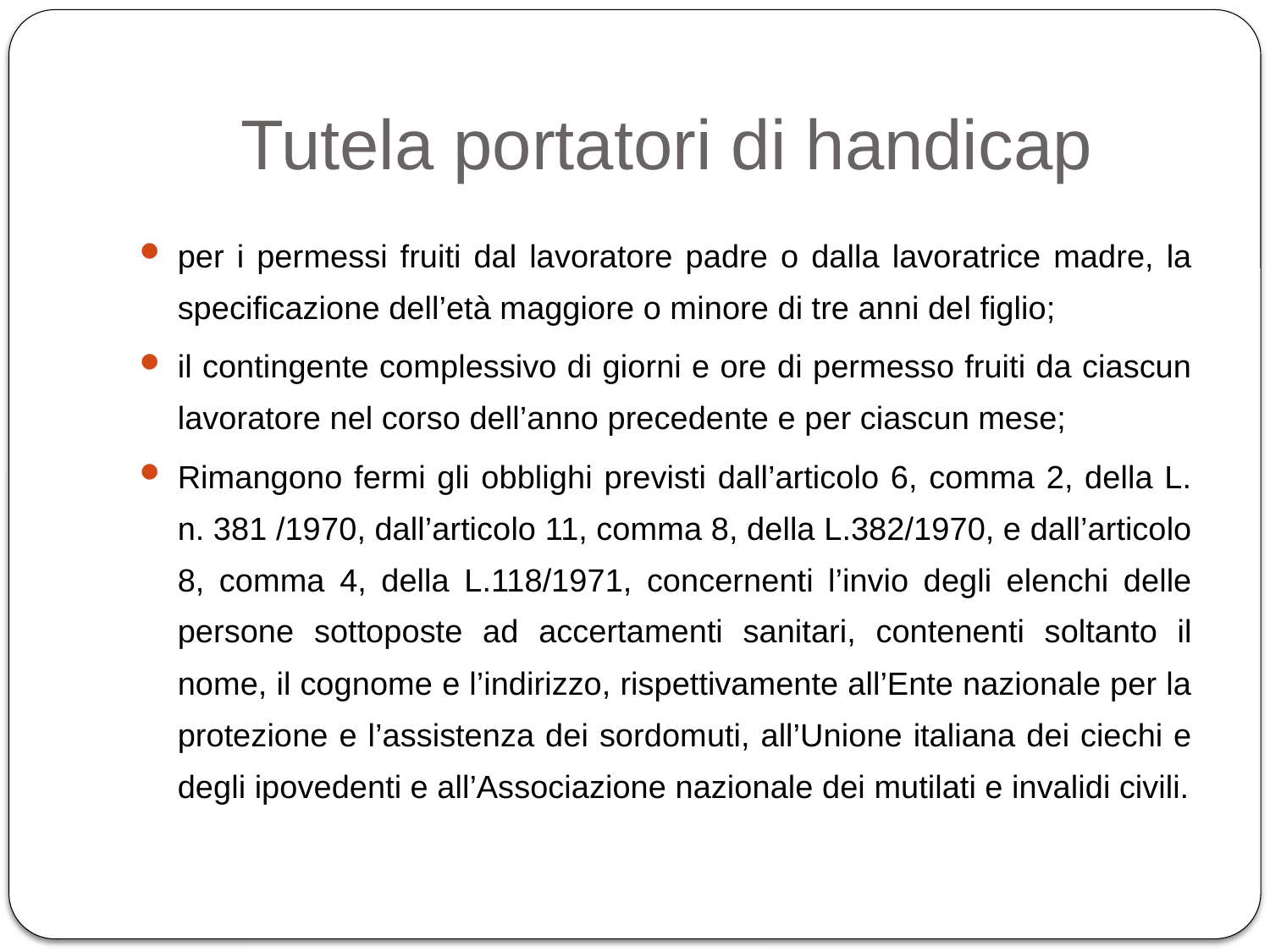

# Tutela portatori di handicap
per i permessi fruiti dal lavoratore padre o dalla lavoratrice madre, la specificazione dell’età maggiore o minore di tre anni del figlio;
il contingente complessivo di giorni e ore di permesso fruiti da ciascun lavoratore nel corso dell’anno precedente e per ciascun mese;
Rimangono fermi gli obblighi previsti dall’articolo 6, comma 2, della L. n. 381 /1970, dall’articolo 11, comma 8, della L.382/1970, e dall’articolo 8, comma 4, della L.118/1971, concernenti l’invio degli elenchi delle persone sottoposte ad accertamenti sanitari, contenenti soltanto il nome, il cognome e l’indirizzo, rispettivamente all’Ente nazionale per la protezione e l’assistenza dei sordomuti, all’Unione italiana dei ciechi e degli ipovedenti e all’Associazione nazionale dei mutilati e invalidi civili.